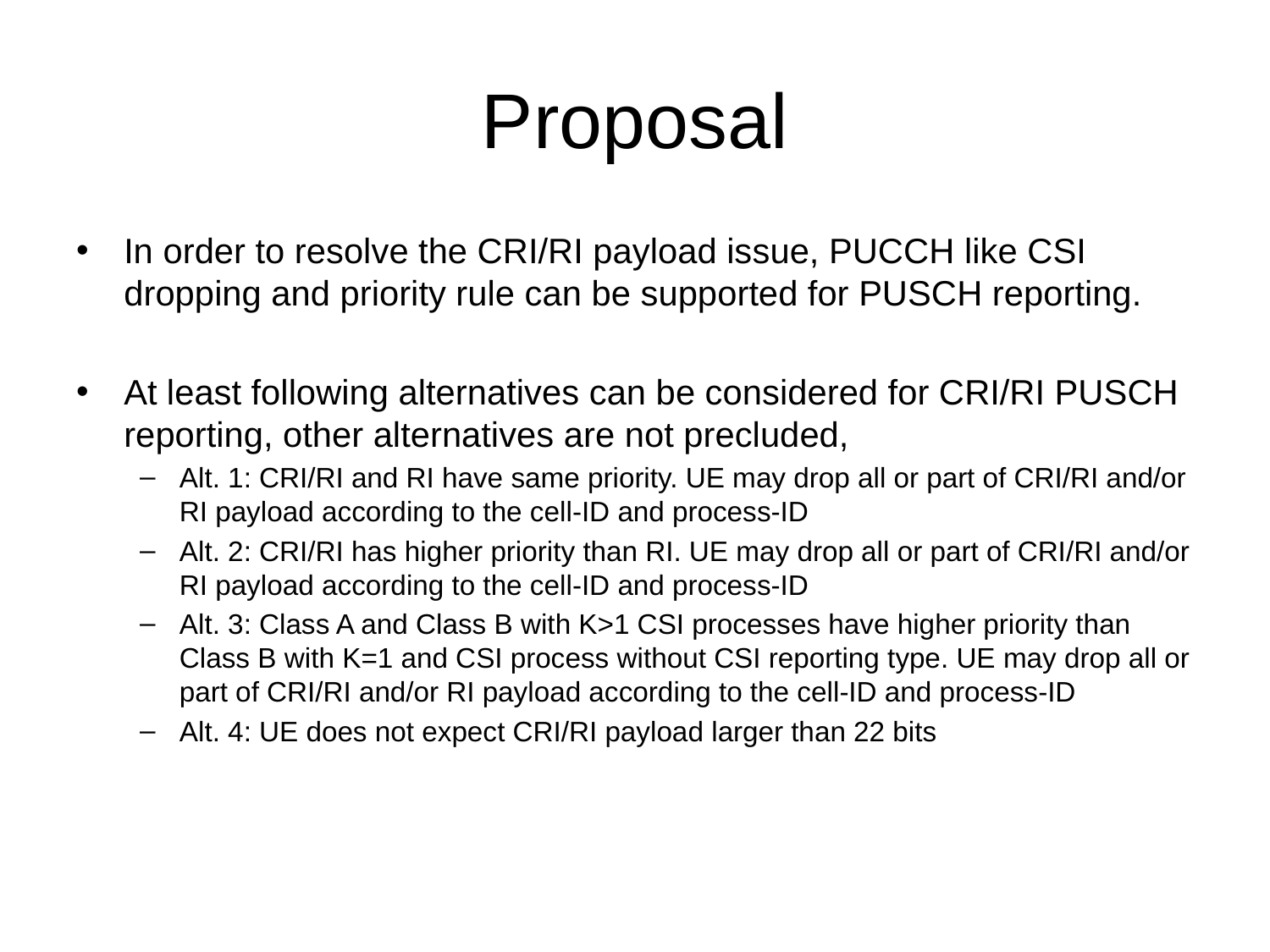

# Proposal
In order to resolve the CRI/RI payload issue, PUCCH like CSI dropping and priority rule can be supported for PUSCH reporting.

At least following alternatives can be considered for CRI/RI PUSCH reporting, other alternatives are not precluded,
Alt. 1: CRI/RI and RI have same priority. UE may drop all or part of CRI/RI and/or RI payload according to the cell-ID and process-ID
Alt. 2: CRI/RI has higher priority than RI. UE may drop all or part of CRI/RI and/or RI payload according to the cell-ID and process-ID
Alt. 3: Class A and Class B with K>1 CSI processes have higher priority than Class B with K=1 and CSI process without CSI reporting type. UE may drop all or part of CRI/RI and/or RI payload according to the cell-ID and process-ID
Alt. 4: UE does not expect CRI/RI payload larger than 22 bits